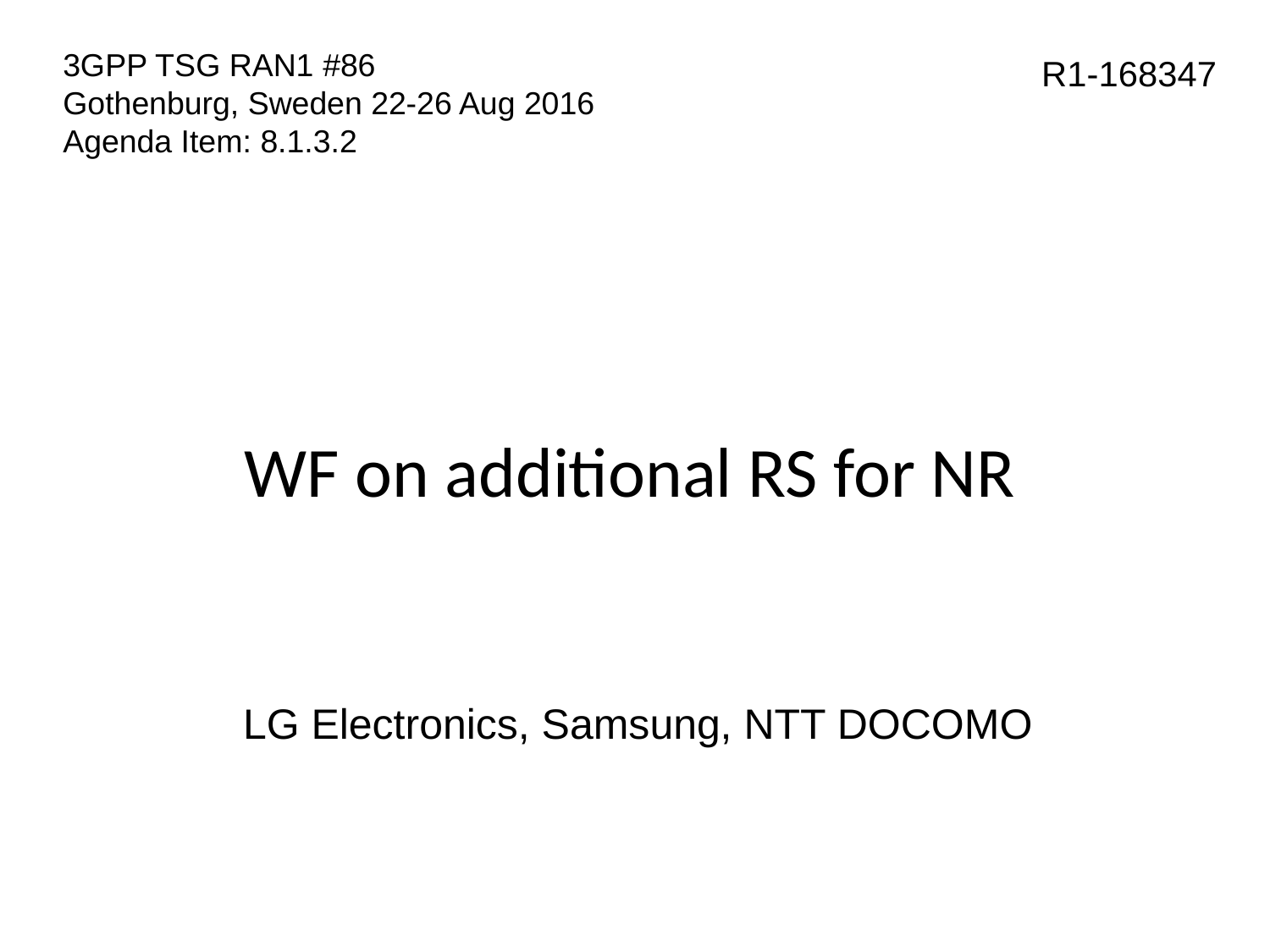

3GPP TSG RAN1 #86
Gothenburg, Sweden 22-26 Aug 2016
Agenda Item: 8.1.3.2
R1-168347
WF on additional RS for NR
LG Electronics, Samsung, NTT DOCOMO